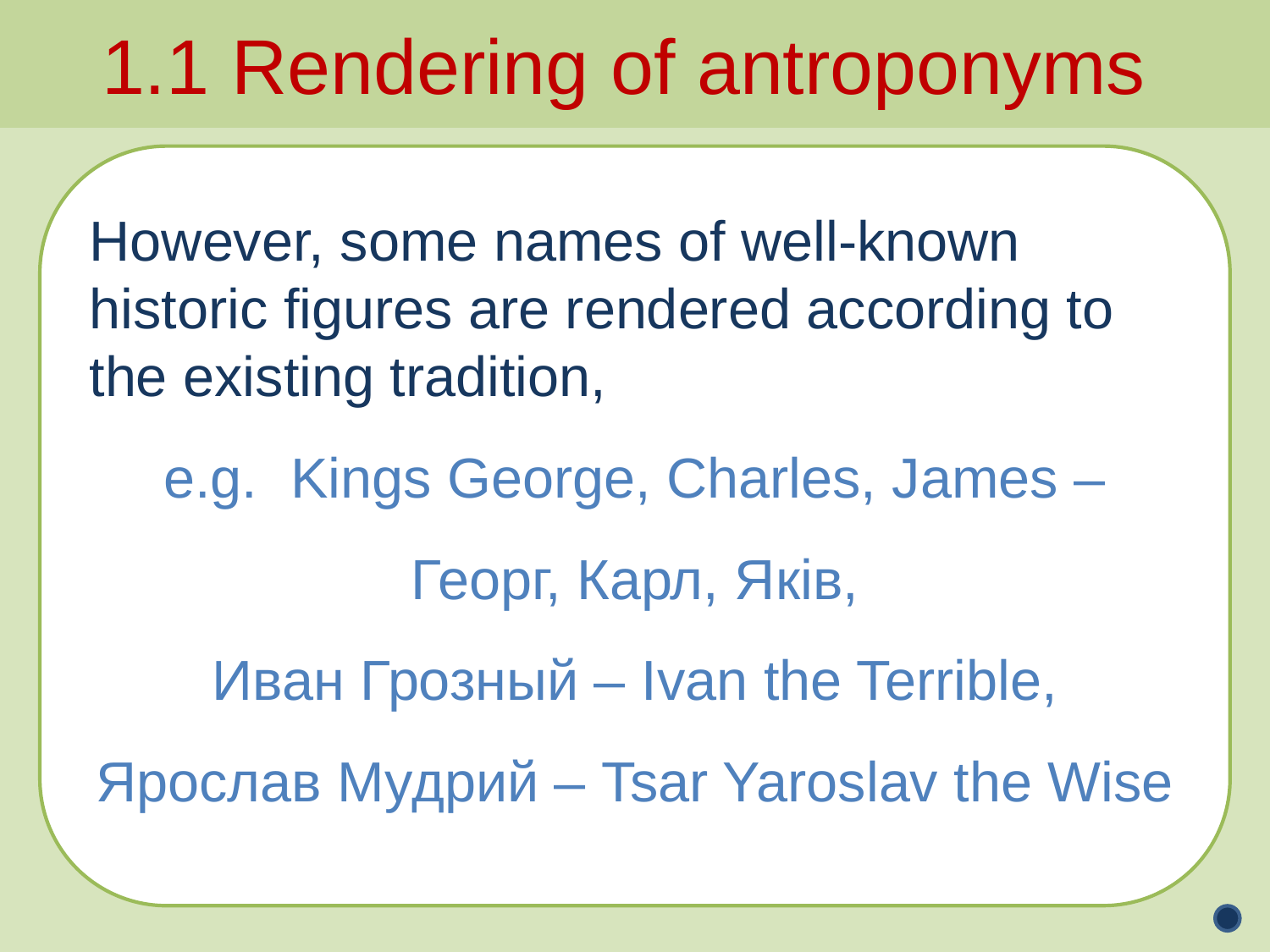

1.1 Rendering of antroponyms

However, some names of well-known historic figures are rendered according to the existing tradition,
e.g. 	Kings George, Charles, James – Георг, Карл, Яків,
Иван Грозный – Ivan the Terrible,
Ярослав Мудрий – Tsar Yaroslav the Wise